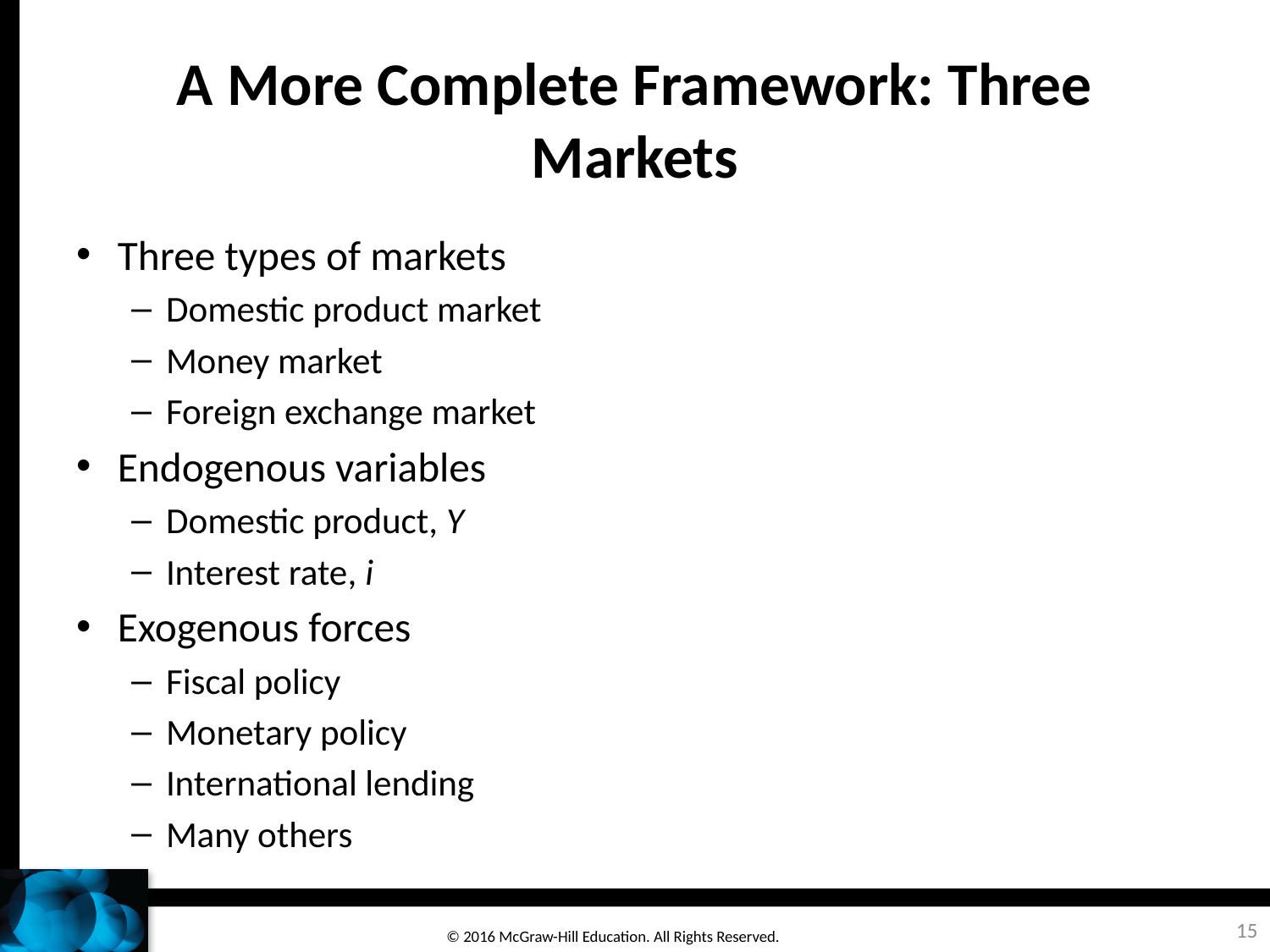

# A More Complete Framework: Three Markets
Three types of markets
Domestic product market
Money market
Foreign exchange market
Endogenous variables
Domestic product, Y
Interest rate, i
Exogenous forces
Fiscal policy
Monetary policy
International lending
Many others
15
© 2016 McGraw-Hill Education. All Rights Reserved.